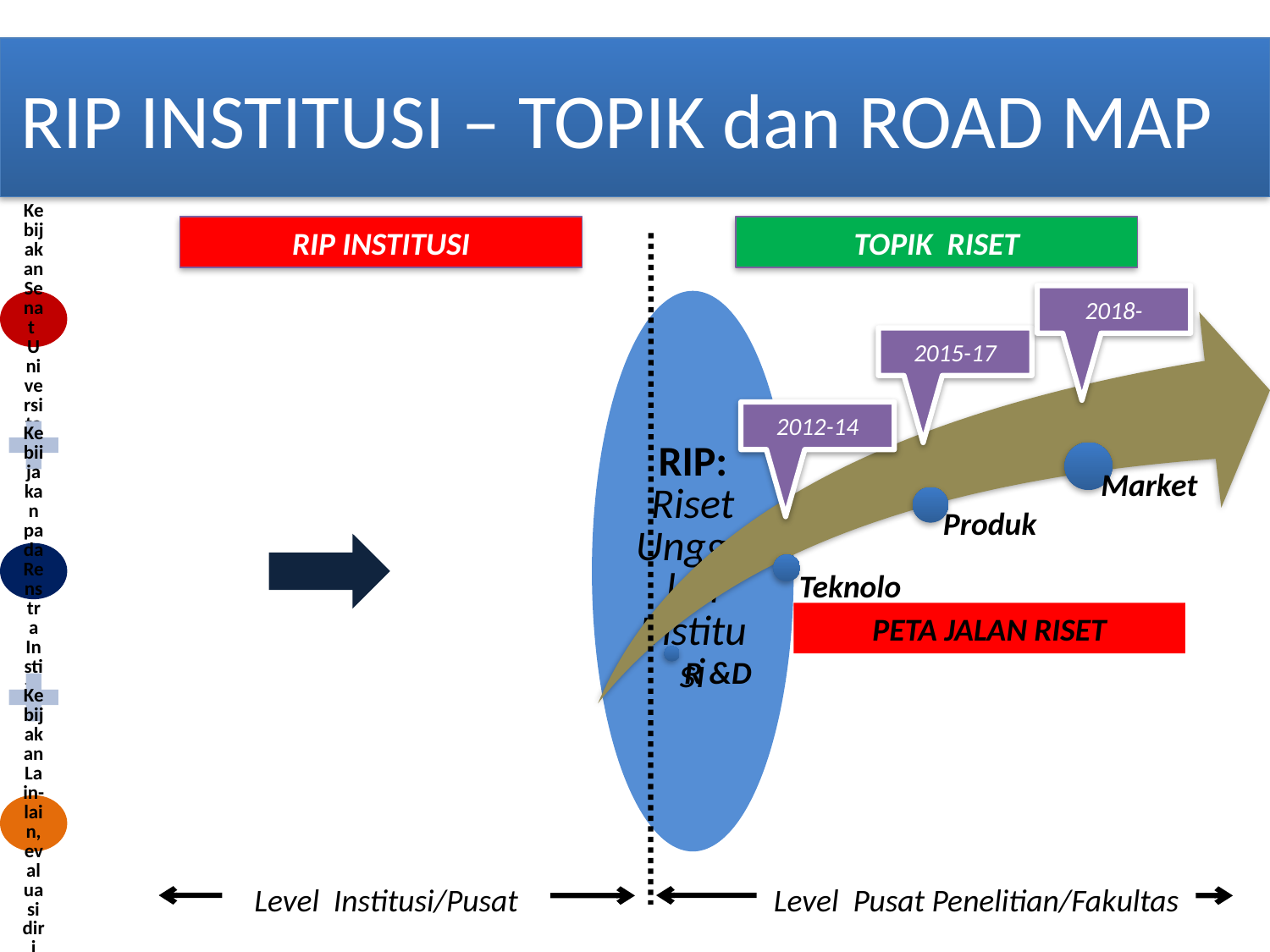

# RIP INSTITUSI – TOPIK dan ROAD MAP
RIP INSTITUSI
TOPIK  RISET
2018-
Kebijakan Senat  Universita
R &D
Teknologi
Produk
Market
2015-17
2012-14

PETA JALAN RISET
Level  Institusi/Pusat
Level  Pusat Penelitian/Fakultas
2